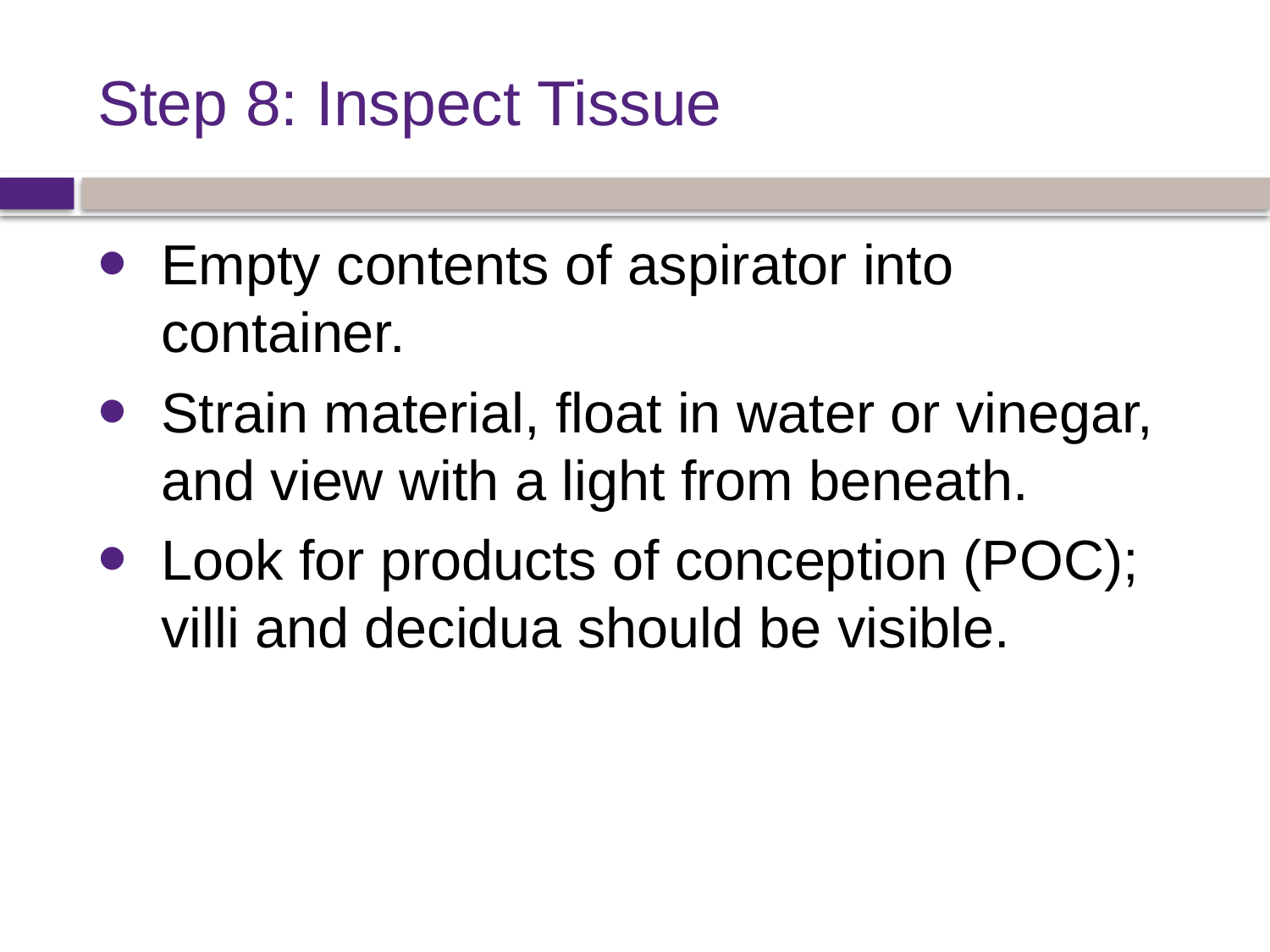

# Step 8: Inspect Tissue
Empty contents of aspirator into container.
Strain material, float in water or vinegar, and view with a light from beneath.
Look for products of conception (POC); villi and decidua should be visible.